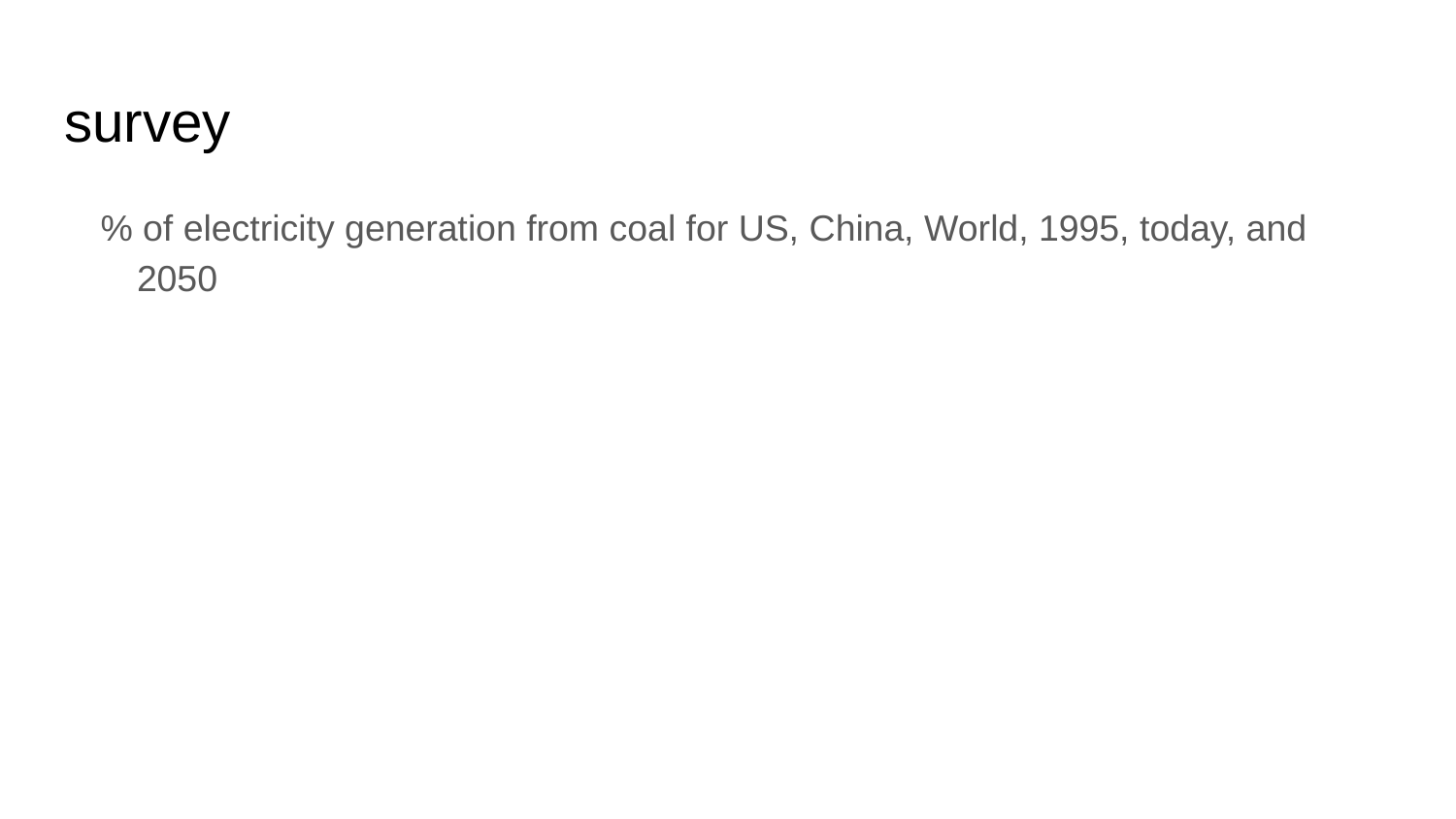

# survey
% of electricity generation from coal for US, China, World, 1995, today, and 2050